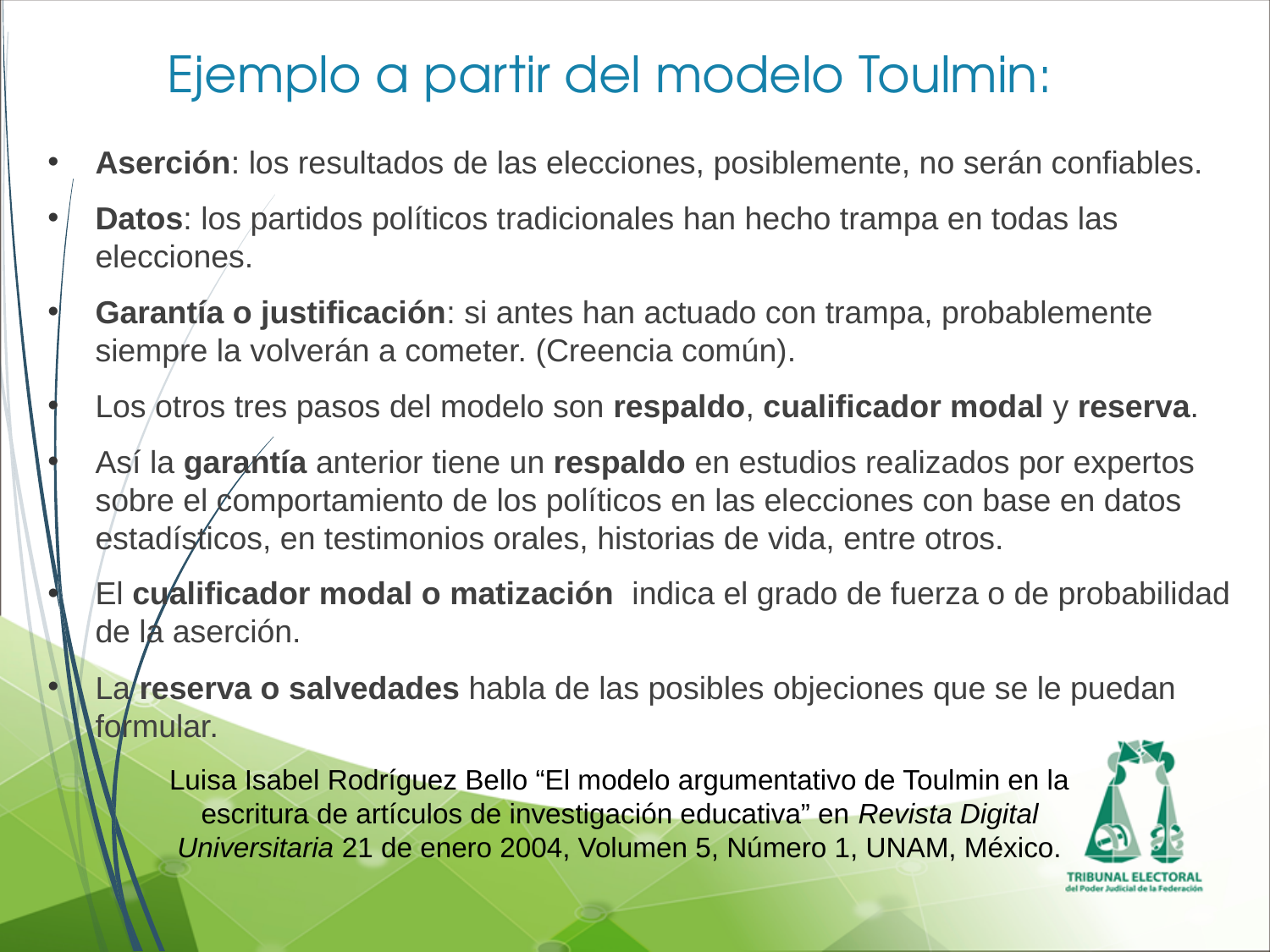

# Ejemplo a partir del modelo Toulmin:
Aserción: los resultados de las elecciones, posiblemente, no serán confiables.
Datos: los partidos políticos tradicionales han hecho trampa en todas las elecciones.
Garantía o justificación: si antes han actuado con trampa, probablemente siempre la volverán a cometer. (Creencia común).
Los otros tres pasos del modelo son respaldo, cualificador modal y reserva.
Así la garantía anterior tiene un respaldo en estudios realizados por expertos sobre el comportamiento de los políticos en las elecciones con base en datos estadísticos, en testimonios orales, historias de vida, entre otros.
El cualificador modal o matización  indica el grado de fuerza o de probabilidad de la aserción.
La reserva o salvedades habla de las posibles objeciones que se le puedan formular.

Luisa Isabel Rodríguez Bello “El modelo argumentativo de Toulmin en la escritura de artículos de investigación educativa” en Revista Digital Universitaria 21 de enero 2004, Volumen 5, Número 1, UNAM, México.